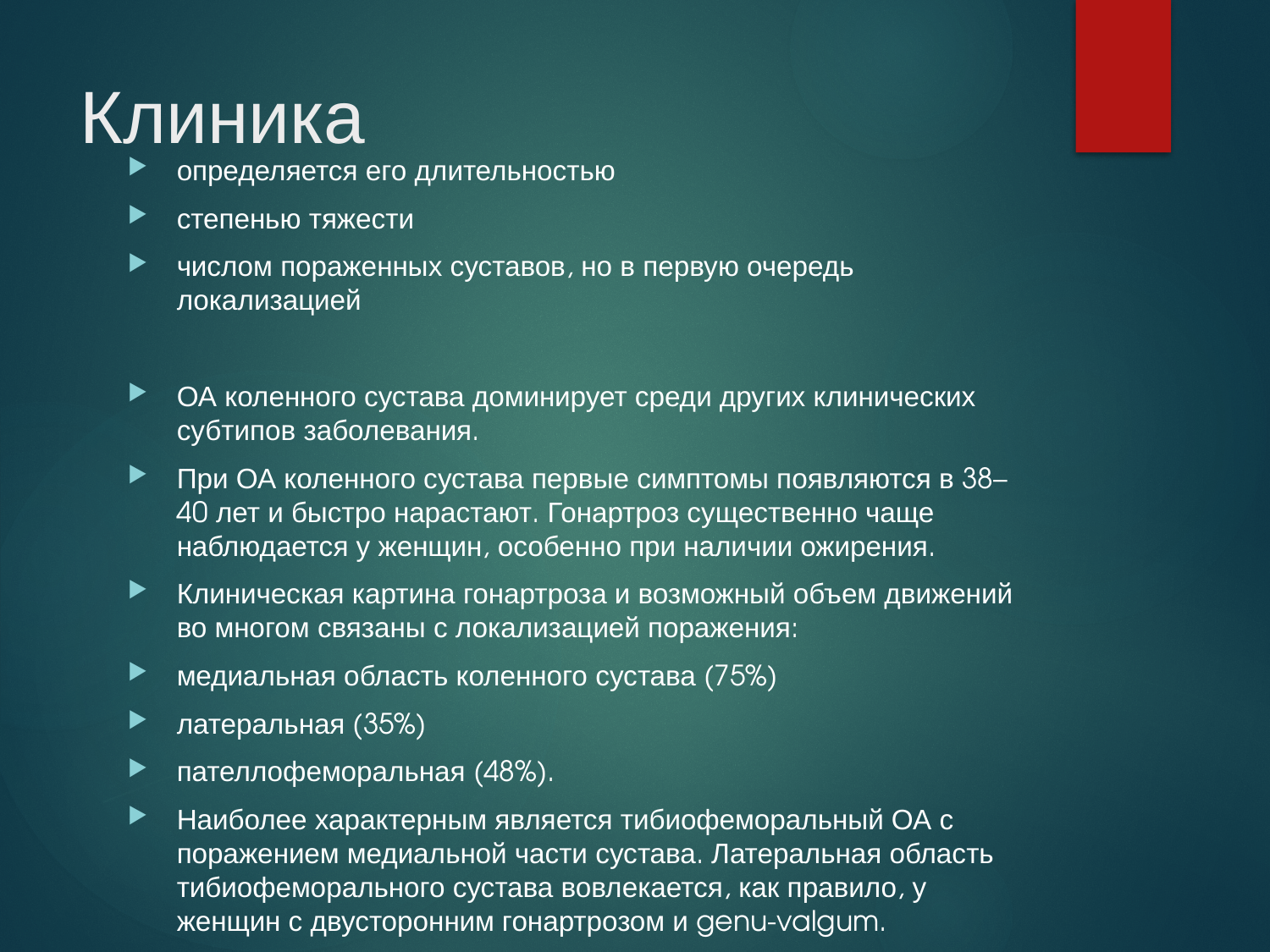

# Клиника
определяется его длительностью
степенью тяжести
числом пораженных суставов, но в первую очередь локализацией

ОА коленного сустава доминирует среди других клинических субтипов заболевания.
При ОА коленного сустава первые симптомы появляются в 38–40 лет и быстро нарастают. Гонартроз существенно чаще наблюдается у женщин, особенно при наличии ожирения.
Клиническая картина гонартроза и возможный объем движений во многом связаны с локализацией поражения:
медиальная область коленного сустава (75%)
латеральная (35%)
пателлофеморальная (48%).
Наиболее характерным является тибиофеморальный ОА с поражением медиальной части сустава. Латеральная область тибиофеморального сустава вовлекается, как правило, у женщин с двусторонним гонартрозом и genu-valgum.